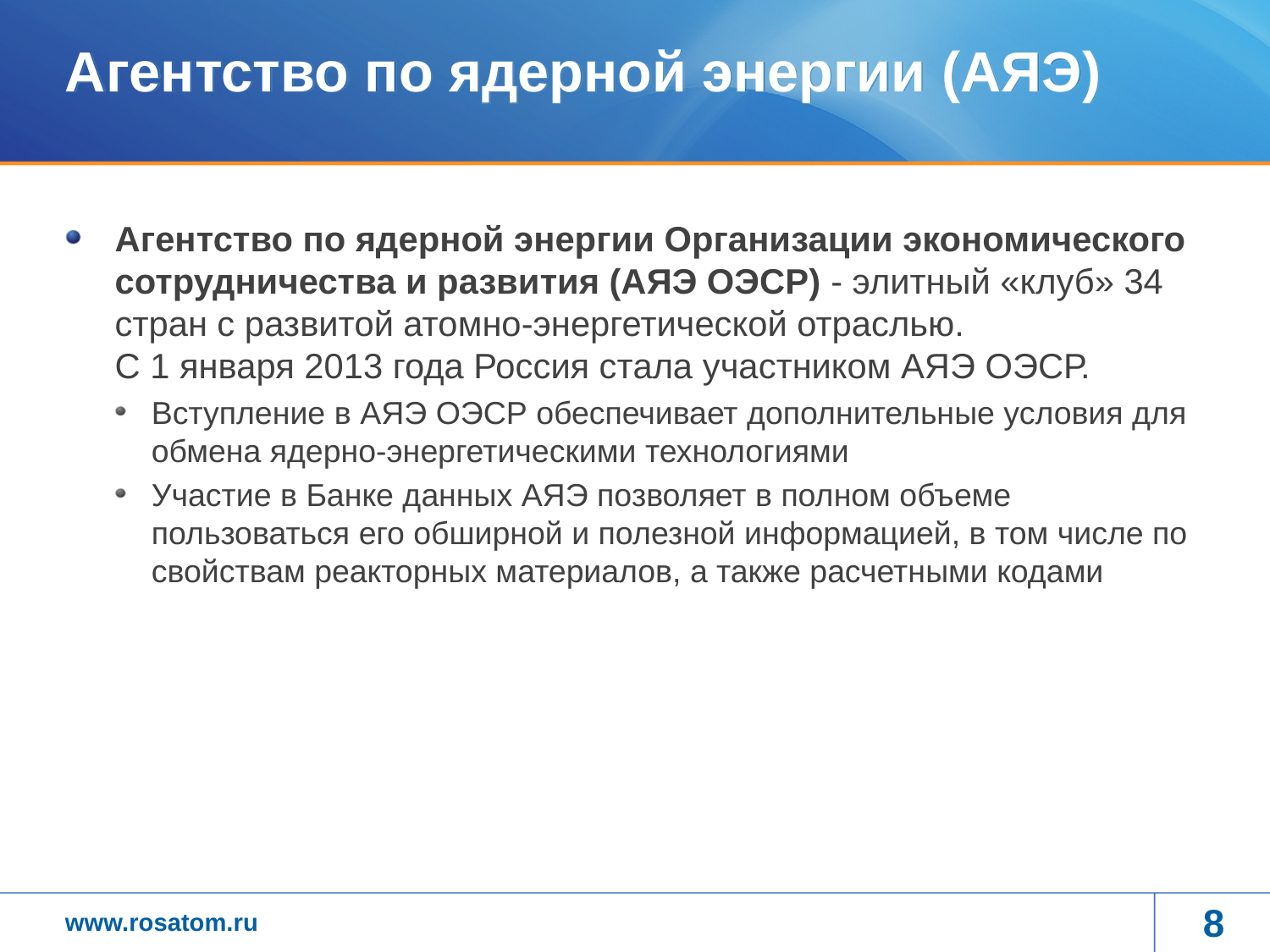

# Агентство по ядерной энергии (АЯЭ)
Агентство по ядерной энергии Организации экономического сотрудничества и развития (АЯЭ ОЭСР) - элитный «клуб» 34 стран с развитой атомно-энергетической отраслью.
С 1 января 2013 года Россия стала участником АЯЭ ОЭСР.
Вступление в АЯЭ ОЭСР обеспечивает дополнительные условия для обмена ядерно-энергетическими технологиями
Участие в Банке данных АЯЭ позволяет в полном объеме пользоваться его обширной и полезной информацией, в том числе по свойствам реакторных материалов, а также расчетными кодами

8